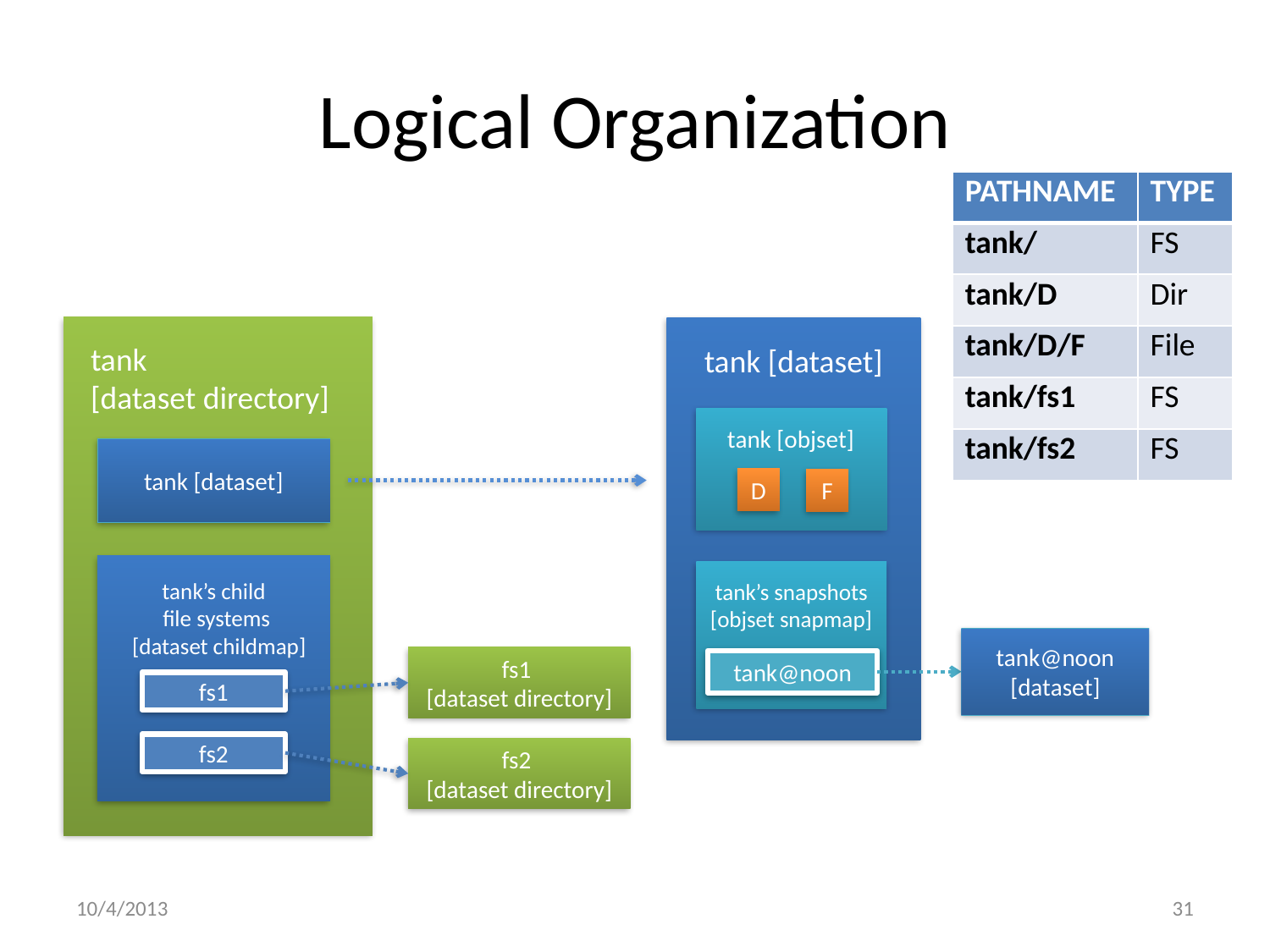

# Logical Organization
| PATHNAME | TYPE |
| --- | --- |
| tank/ | FS |
| tank/D | Dir |
| tank/D/F | File |
| tank/fs1 | FS |
| tank/fs2 | FS |

tank
[dataset directory]
tank [dataset]

tank [objset]
tank [dataset]
D
F

tank’s child
file systems
 [dataset childmap]
fs1
fs2

tank’s snapshots
[objset snapmap]

tank@noon [dataset]
fs1
[dataset directory]
tank@noon
fs2
[dataset directory]
10/4/2013
31